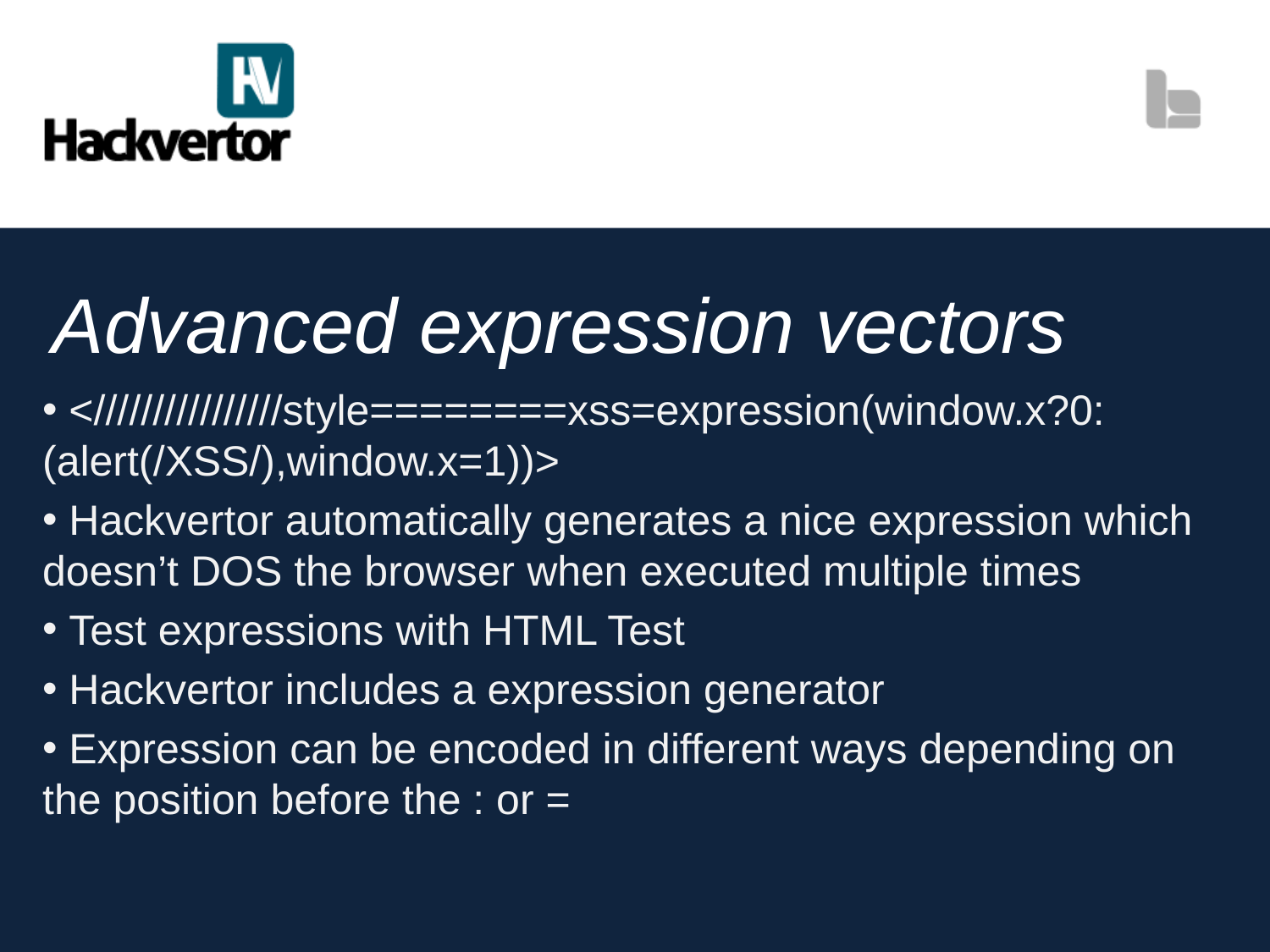

# Advanced expression vectors
 <////////////////style========xss=expression(window.x?0:(alert(/XSS/),window.x=1))>
 Hackvertor automatically generates a nice expression which doesn’t DOS the browser when executed multiple times
 Test expressions with HTML Test
 Hackvertor includes a expression generator
 Expression can be encoded in different ways depending on the position before the : or =